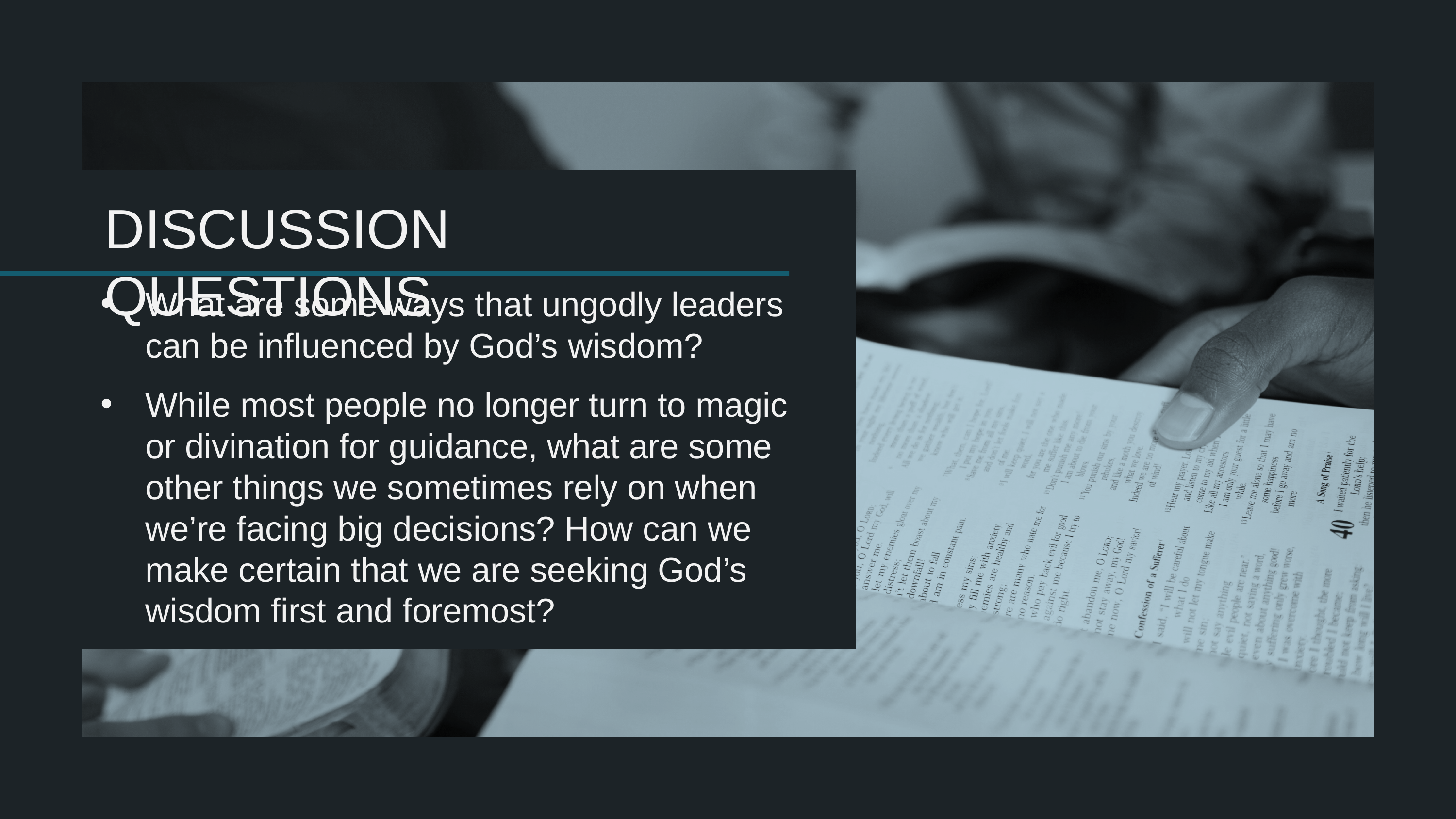

What are some ways that ungodly leaders can be influenced by God’s wisdom?
While most people no longer turn to magic or divination for guidance, what are some other things we sometimes rely on when we’re facing big decisions? How can we make certain that we are seeking God’s wisdom first and foremost?